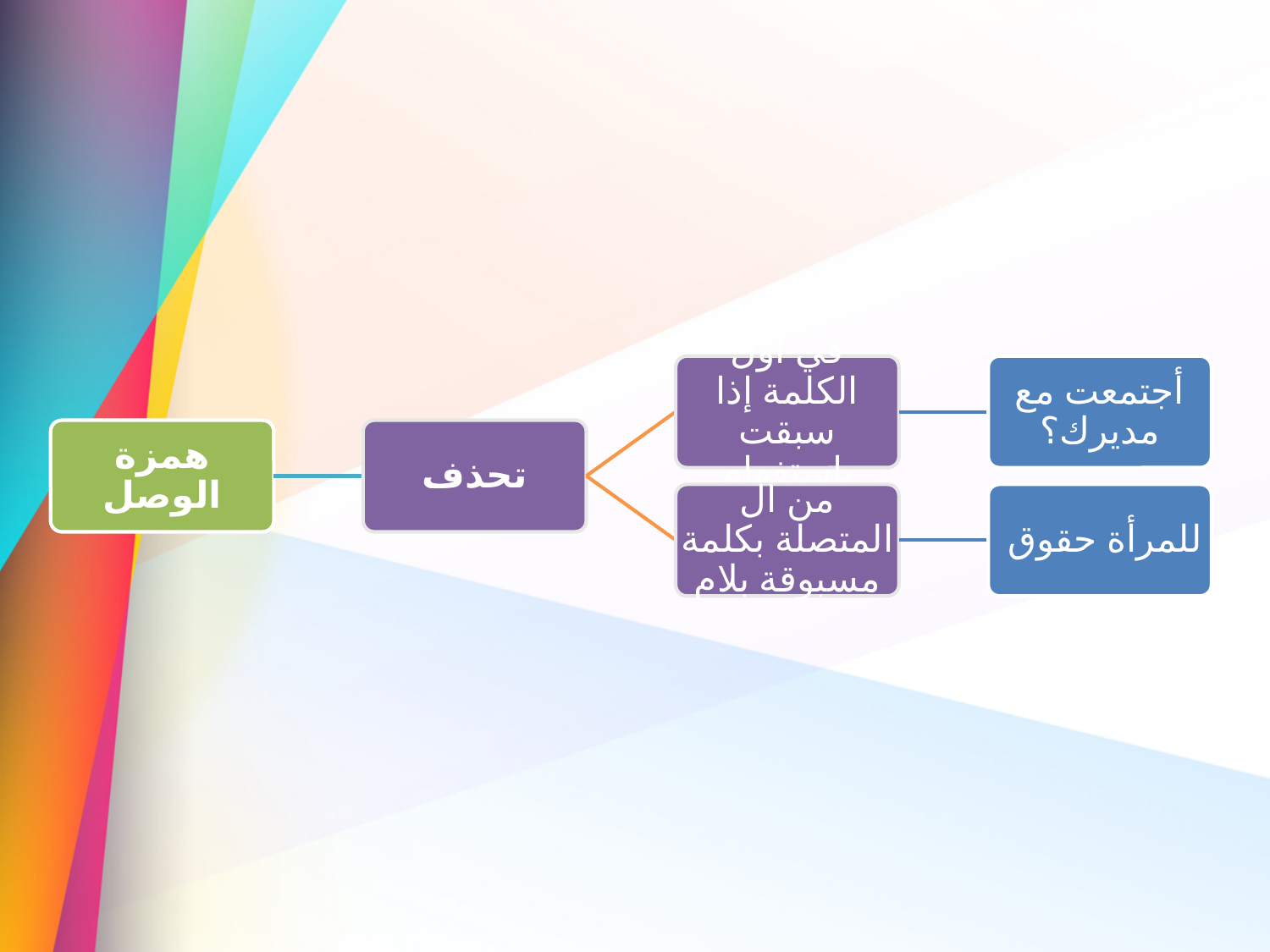

همزة الوصل

تحذف

في أول الكلمة إذا سبقت باستفهام

أجتمعت مع مديرك؟

من أل المتصلة بكلمة مسبوقة بلام

للمرأة حقوق